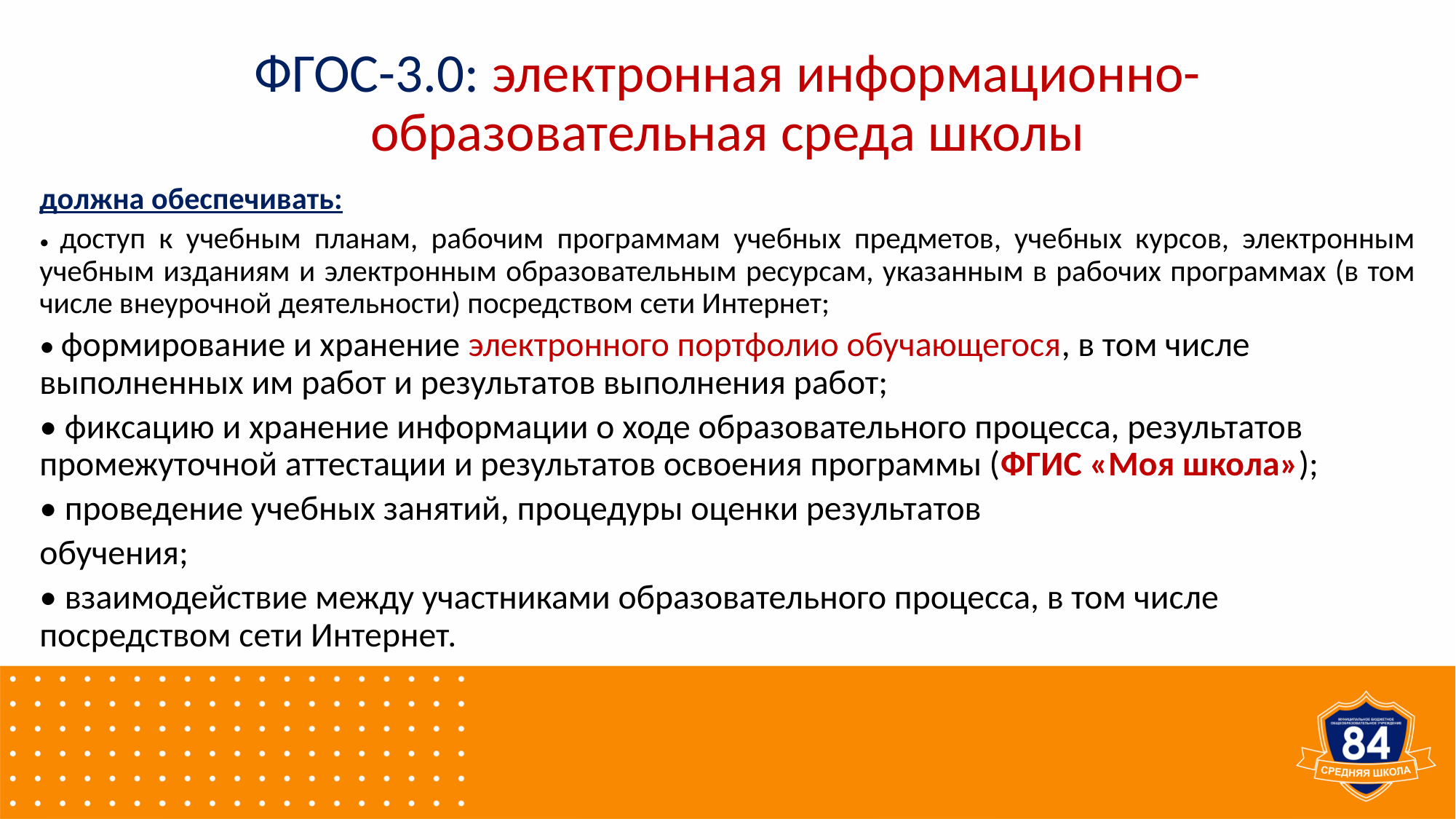

# ФГОС-3.0: электронная информационно-образовательная среда школы
должна обеспечивать:
• доступ к учебным планам, рабочим программам учебных предметов, учебных курсов, электронным учебным изданиям и электронным образовательным ресурсам, указанным в рабочих программах (в том числе внеурочной деятельности) посредством сети Интернет;
• формирование и хранение электронного портфолио обучающегося, в том числе выполненных им работ и результатов выполнения работ;
• фиксацию и хранение информации о ходе образовательного процесса, результатов промежуточной аттестации и результатов освоения программы (ФГИС «Моя школа»);
• проведение учебных занятий, процедуры оценки результатов
обучения;
• взаимодействие между участниками образовательного процесса, в том числе посредством сети Интернет.